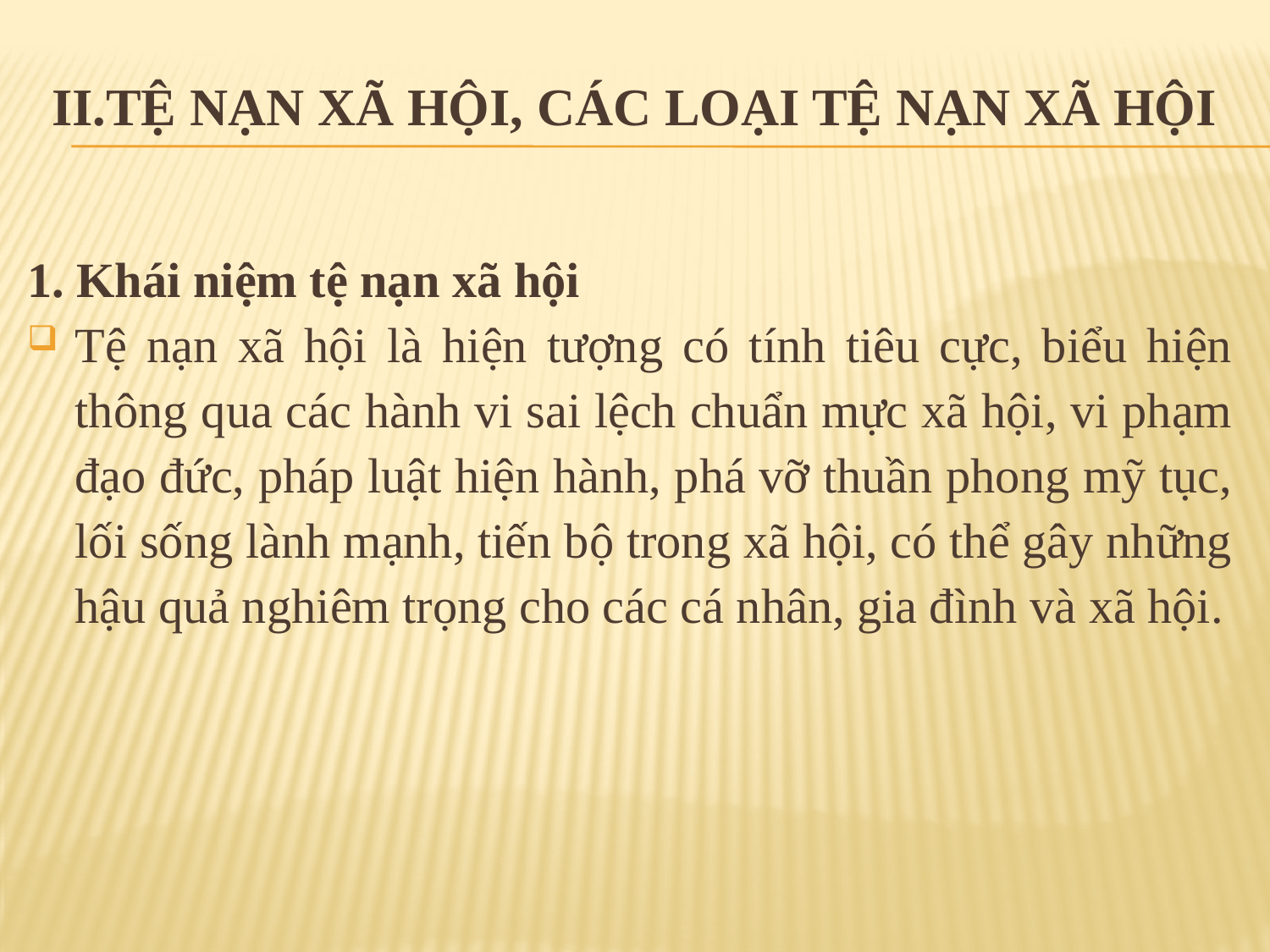

# II.TỆ NẠN XÃ HỘI, các loại tệ nạn xã hội
1. Khái niệm tệ nạn xã hội
Tệ nạn xã hội là hiện tượng có tính tiêu cực, biểu hiện thông qua các hành vi sai lệch chuẩn mực xã hội, vi phạm đạo đức, pháp luật hiện hành, phá vỡ thuần phong mỹ tục, lối sống lành mạnh, tiến bộ trong xã hội, có thể gây những hậu quả nghiêm trọng cho các cá nhân, gia đình và xã hội.